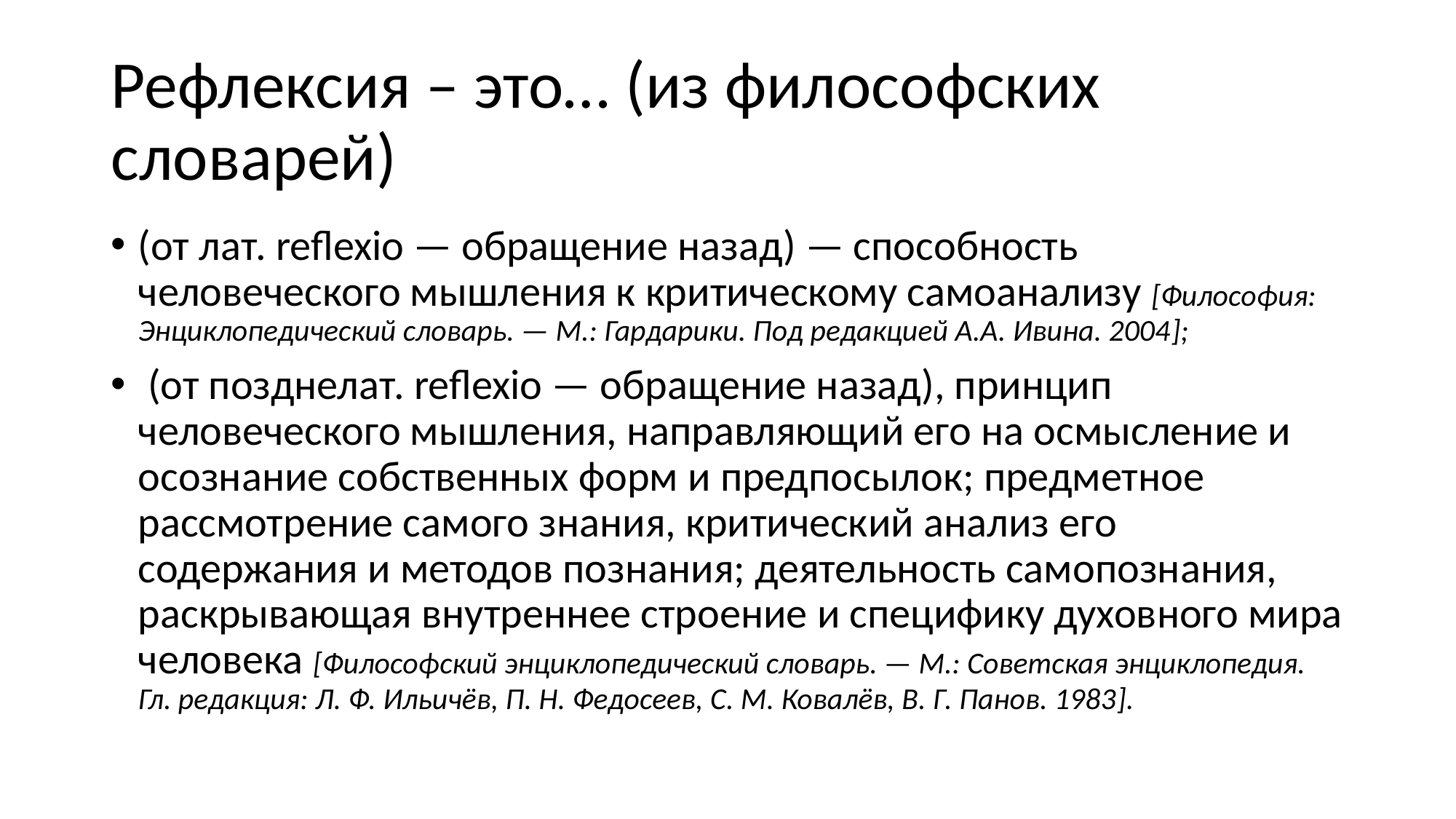

# Рефлексия – это… (из философских словарей)
(от лат. reflexio — обращение назад) — способность человеческого мышления к критическому самоанализу [Философия: Энциклопедический словарь. — М.: Гардарики. Под редакцией А.А. Ивина. 2004];
 (от позднелат. reflexio — обращение назад), принцип человеческого мышления, направляющий его на осмысление и осознание собственных форм и предпосылок; предметное рассмотрение самого знания, критический анализ его содержания и методов познания; деятельность самопознания, раскрывающая внутреннее строение и специфику духовного мира человека [Философский энциклопедический словарь. — М.: Советская энциклопедия. Гл. редакция: Л. Ф. Ильичёв, П. Н. Федосеев, С. М. Ковалёв, В. Г. Панов. 1983].